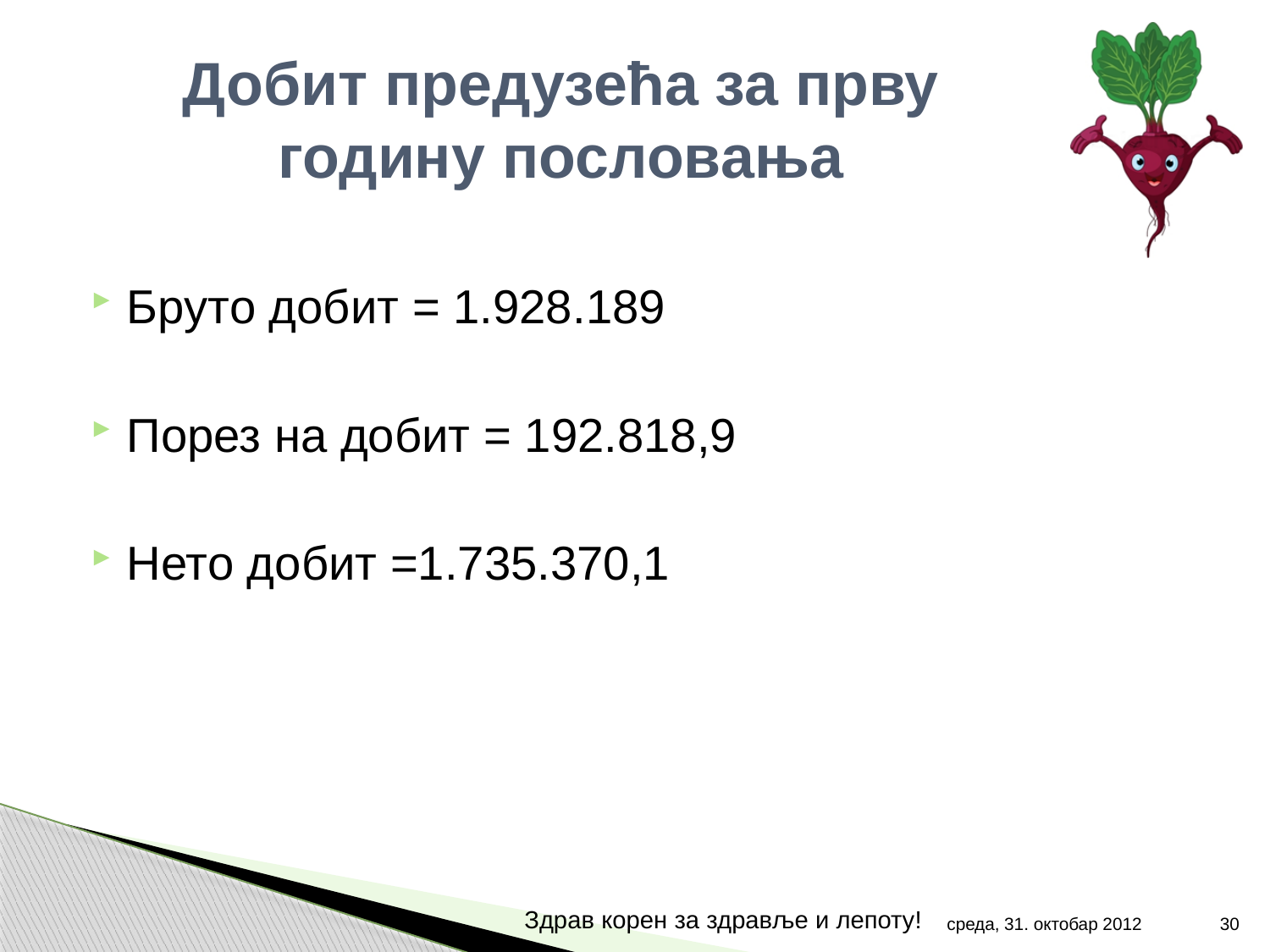

# Добит предузећа за прву годину пословања

Бруто добит = 1.928.189

Порез на добит = 192.818,9

Нето добит =1.735.370,1
Здрав корен за здравље и лепоту!
среда, 31. октобар 2012
30